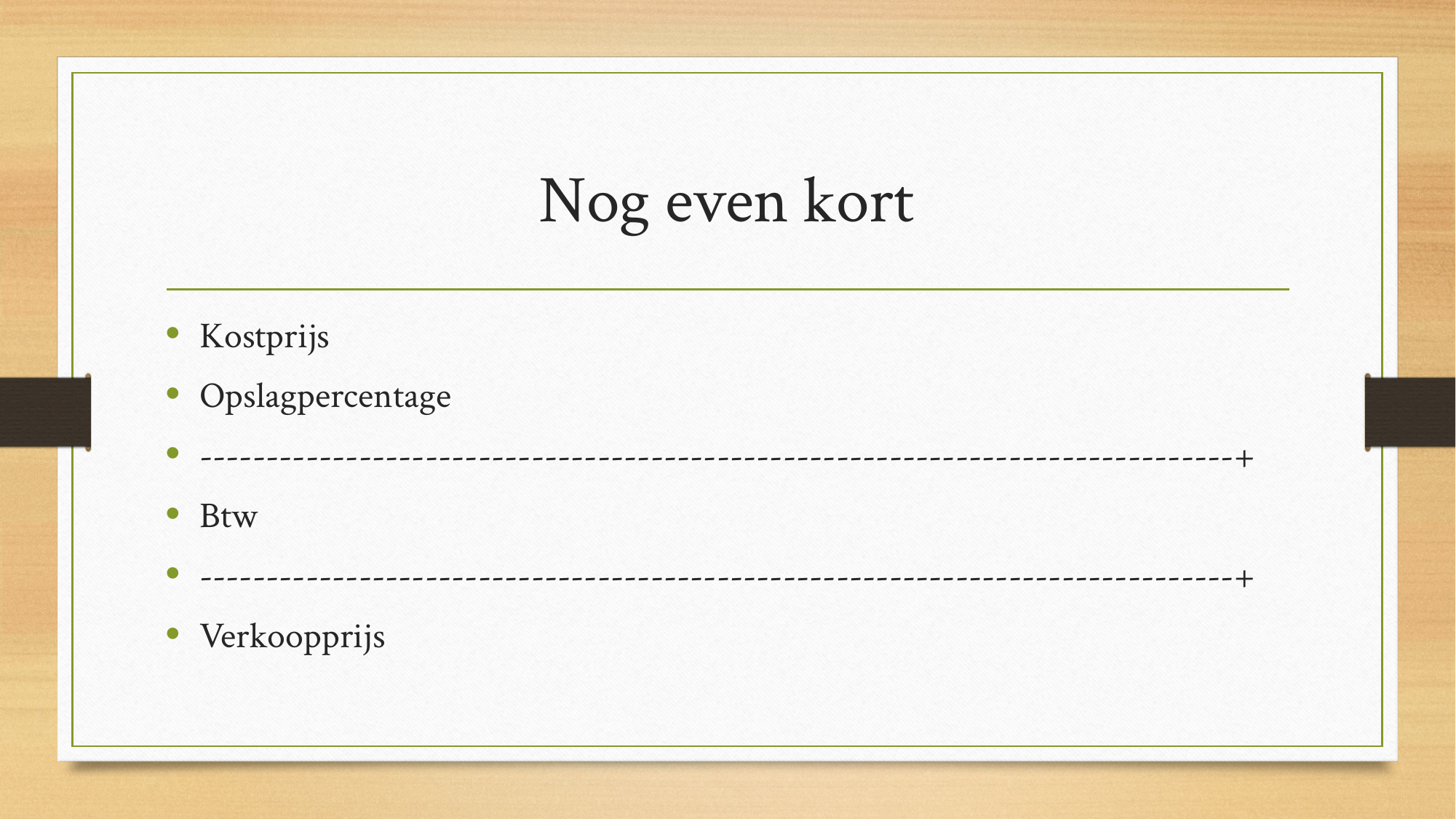

# Nog even kort
Kostprijs
Opslagpercentage
------------------------------------------------------------------------------+
Btw
------------------------------------------------------------------------------+
Verkoopprijs